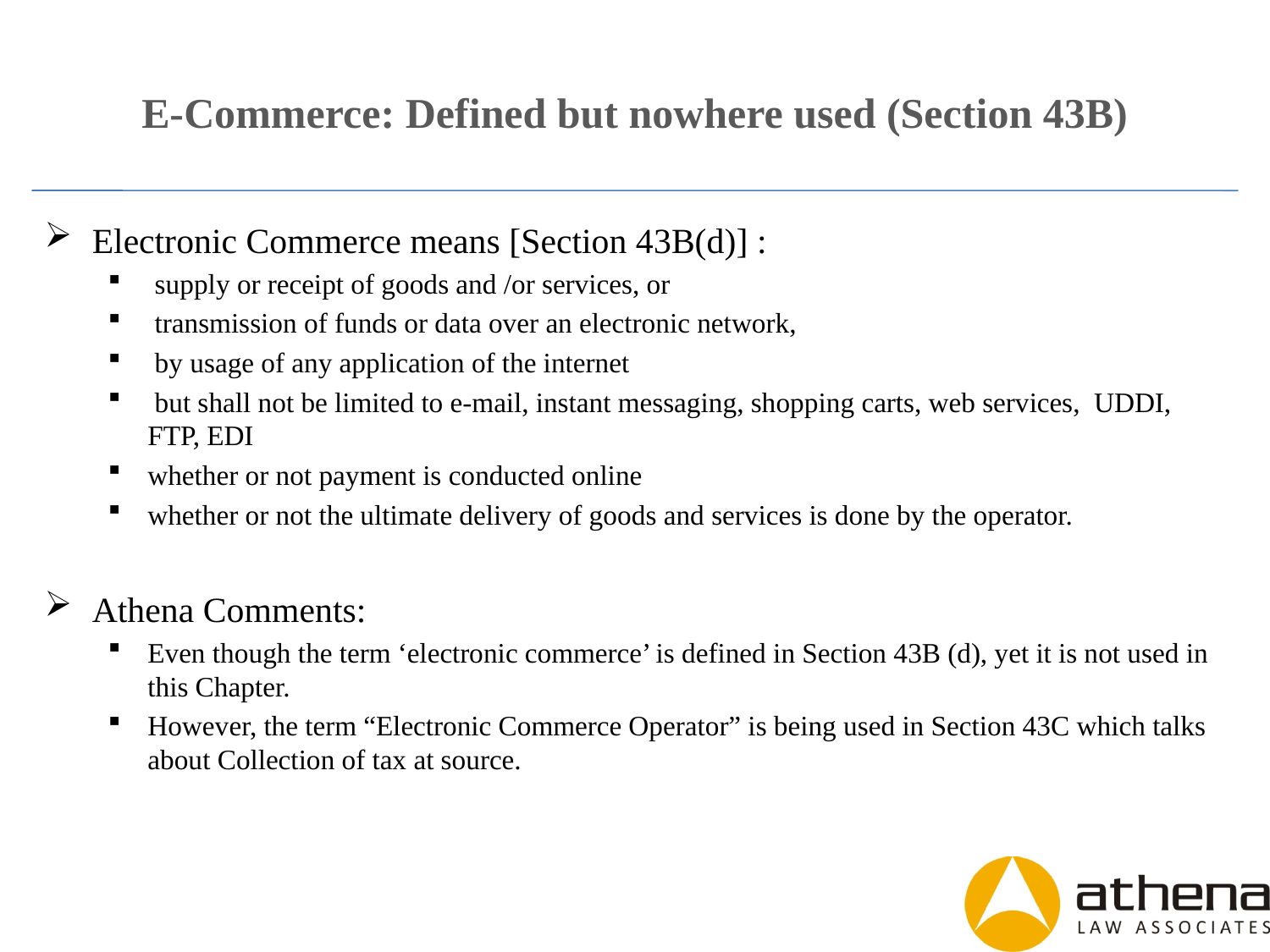

# E-Commerce: Defined but nowhere used (Section 43B)
Electronic Commerce means [Section 43B(d)] :
 supply or receipt of goods and /or services, or
 transmission of funds or data over an electronic network,
 by usage of any application of the internet
 but shall not be limited to e-mail, instant messaging, shopping carts, web services,  UDDI, FTP, EDI
whether or not payment is conducted online
whether or not the ultimate delivery of goods and services is done by the operator.

Athena Comments:
Even though the term ‘electronic commerce’ is defined in Section 43B (d), yet it is not used in this Chapter.
However, the term “Electronic Commerce Operator” is being used in Section 43C which talks about Collection of tax at source.